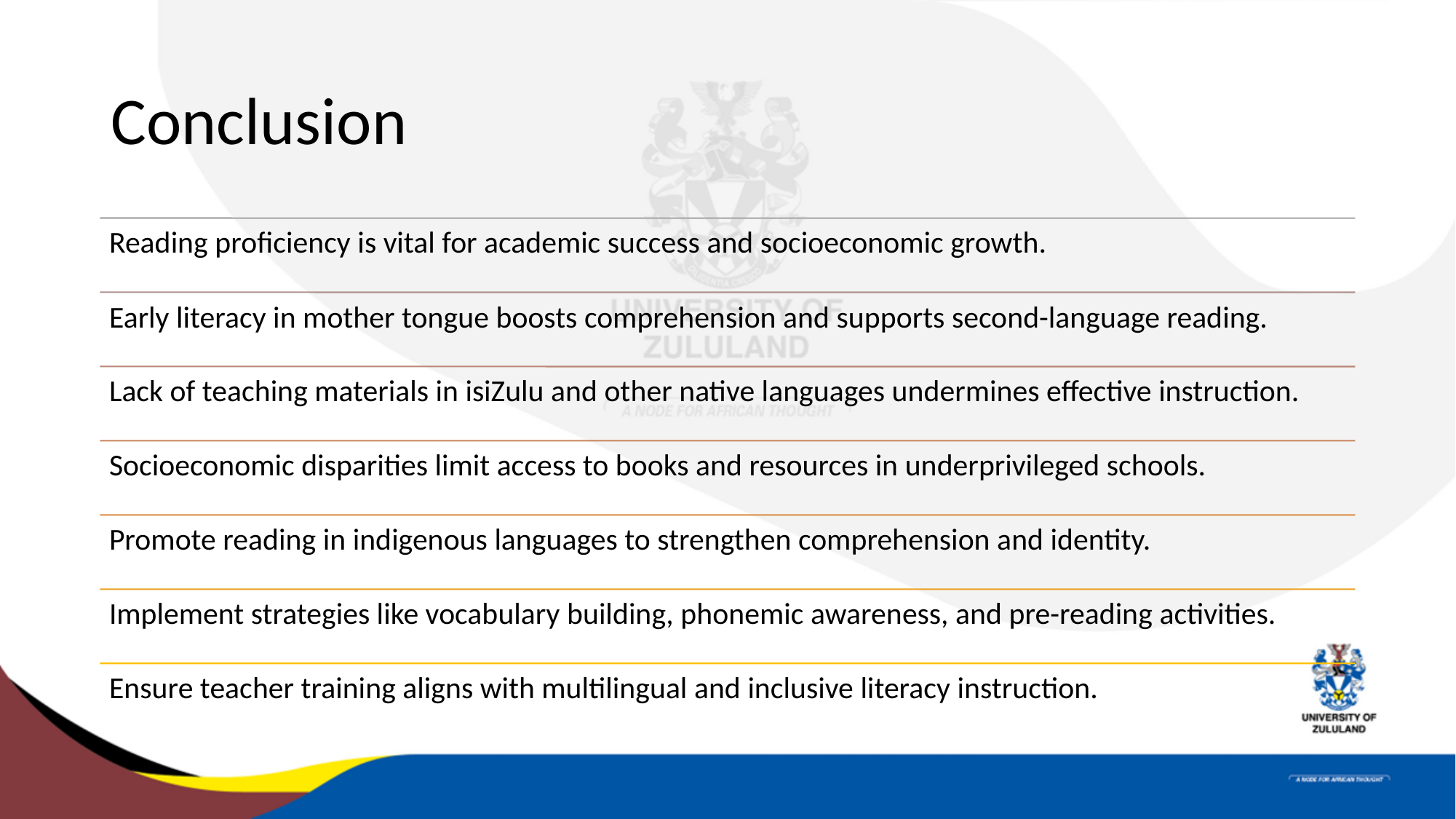

# Conclusion
Reading proficiency is vital for academic success and socioeconomic growth.
Early literacy in mother tongue boosts comprehension and supports second-language reading.
Lack of teaching materials in isiZulu and other native languages undermines effective instruction.
Socioeconomic disparities limit access to books and resources in underprivileged schools.
Promote reading in indigenous languages to strengthen comprehension and identity.
Implement strategies like vocabulary building, phonemic awareness, and pre-reading activities.
Ensure teacher training aligns with multilingual and inclusive literacy instruction.